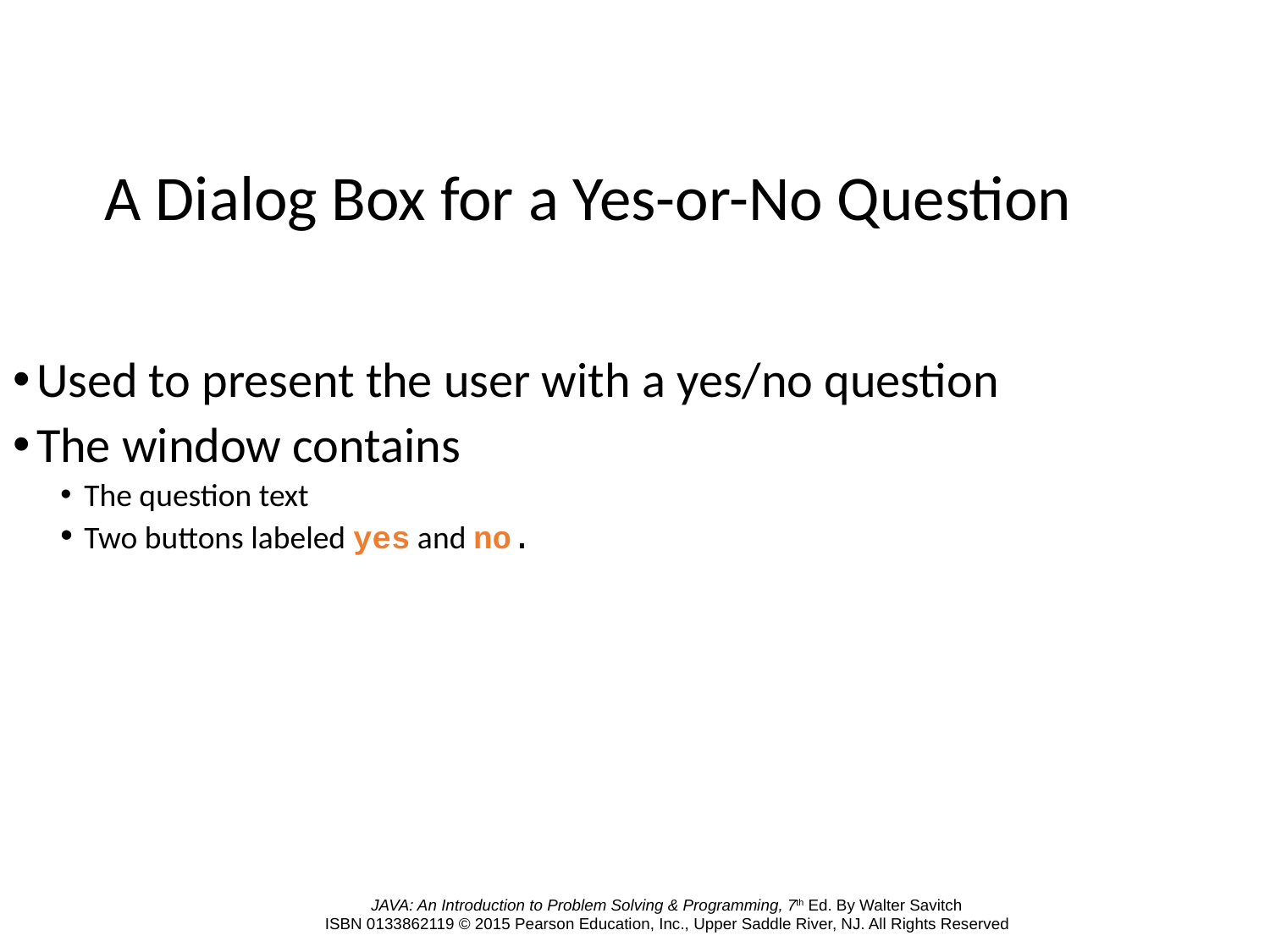

A Dialog Box for a Yes-or-No Question
Used to present the user with a yes/no question
The window contains
The question text
Two buttons labeled yes and no.